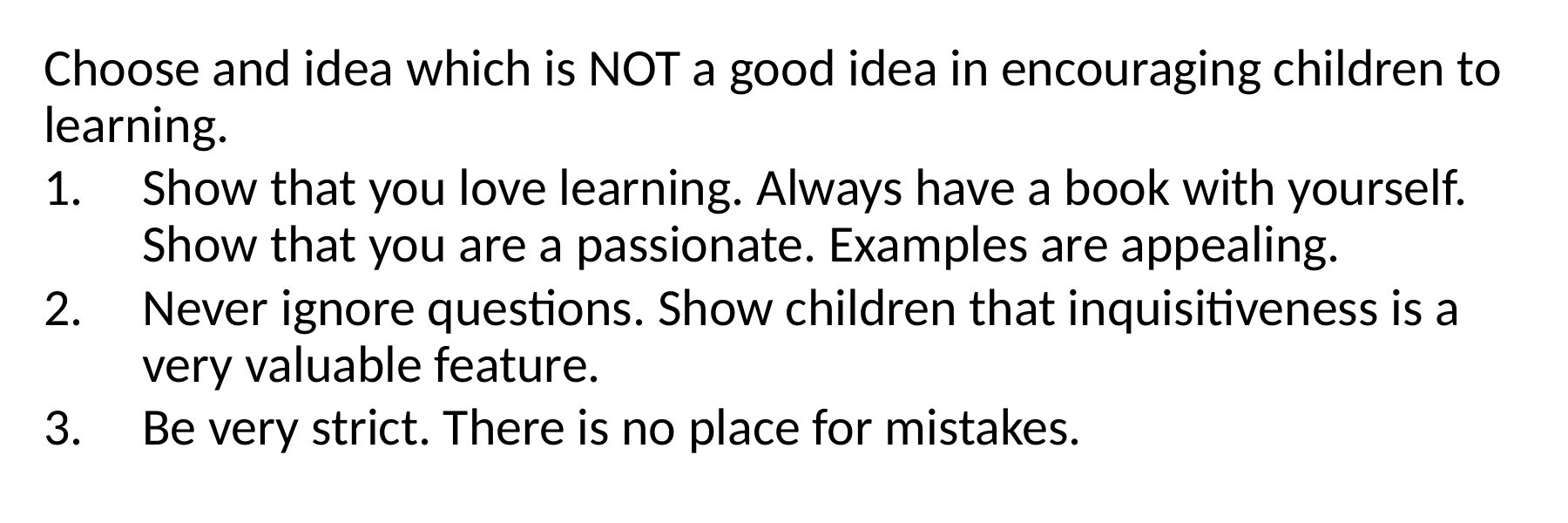

Choose and idea which is NOT a good idea in encouraging children to learning.
Show that you love learning. Always have a book with yourself. Show that you are a passionate. Examples are appealing.
Never ignore questions. Show children that inquisitiveness is a very valuable feature.
Be very strict. There is no place for mistakes.